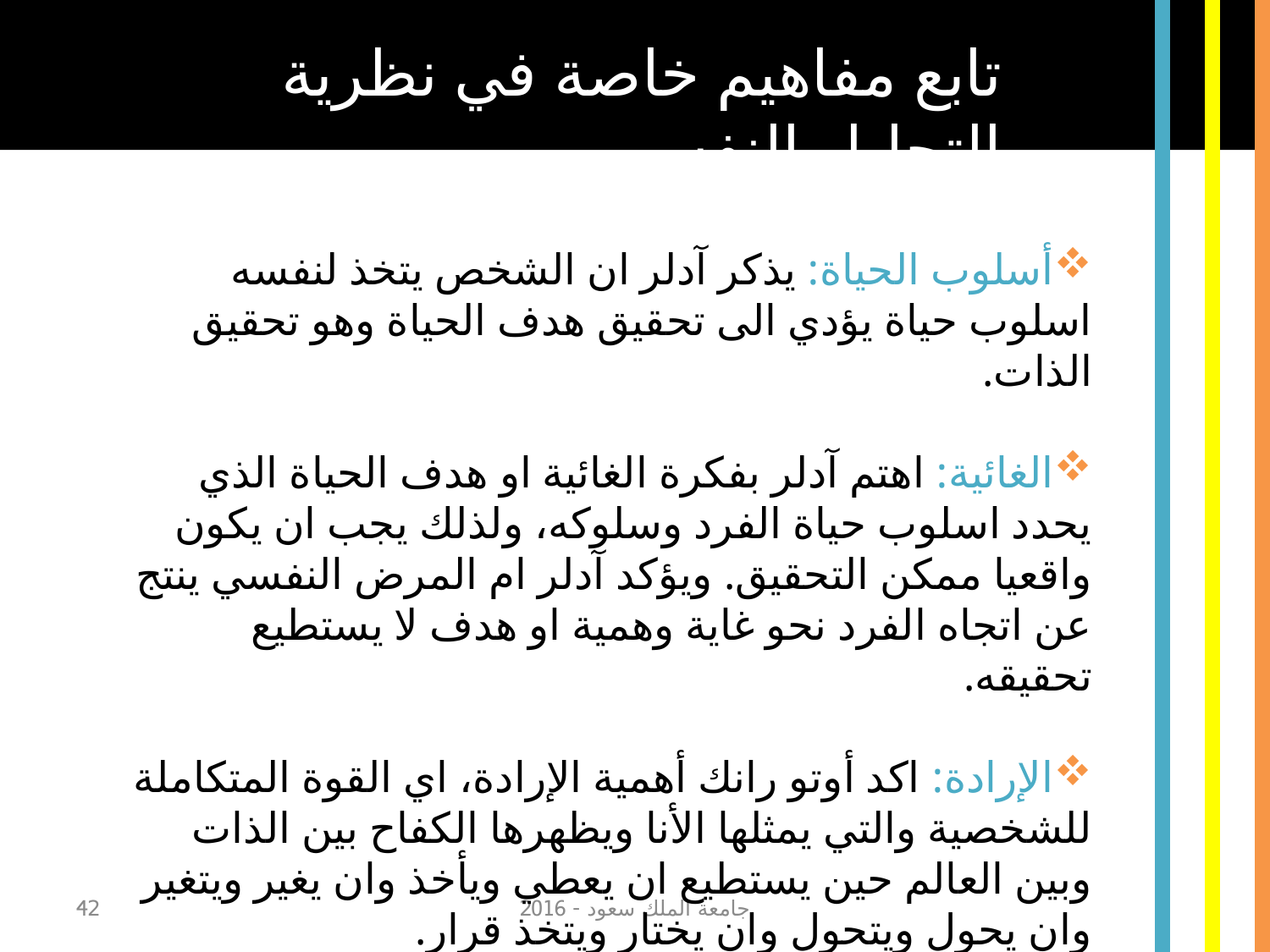

تابع مفاهيم خاصة في نظرية التحليل النفسي
أسلوب الحياة: يذكر آدلر ان الشخص يتخذ لنفسه اسلوب حياة يؤدي الى تحقيق هدف الحياة وهو تحقيق الذات.

الغائية: اهتم آدلر بفكرة الغائية او هدف الحياة الذي يحدد اسلوب حياة الفرد وسلوكه، ولذلك يجب ان يكون واقعيا ممكن التحقيق. ويؤكد آدلر ام المرض النفسي ينتج عن اتجاه الفرد نحو غاية وهمية او هدف لا يستطيع تحقيقه.

الإرادة: اكد أوتو رانك أهمية الإرادة، اي القوة المتكاملة للشخصية والتي يمثلها الأنا ويظهرها الكفاح بين الذات وبين العالم حين يستطيع ان يعطي ويأخذ وان يغير ويتغير وان يحول ويتحول وان يختار ويتخذ قرار.
42
جامعة الملك سعود - 2016